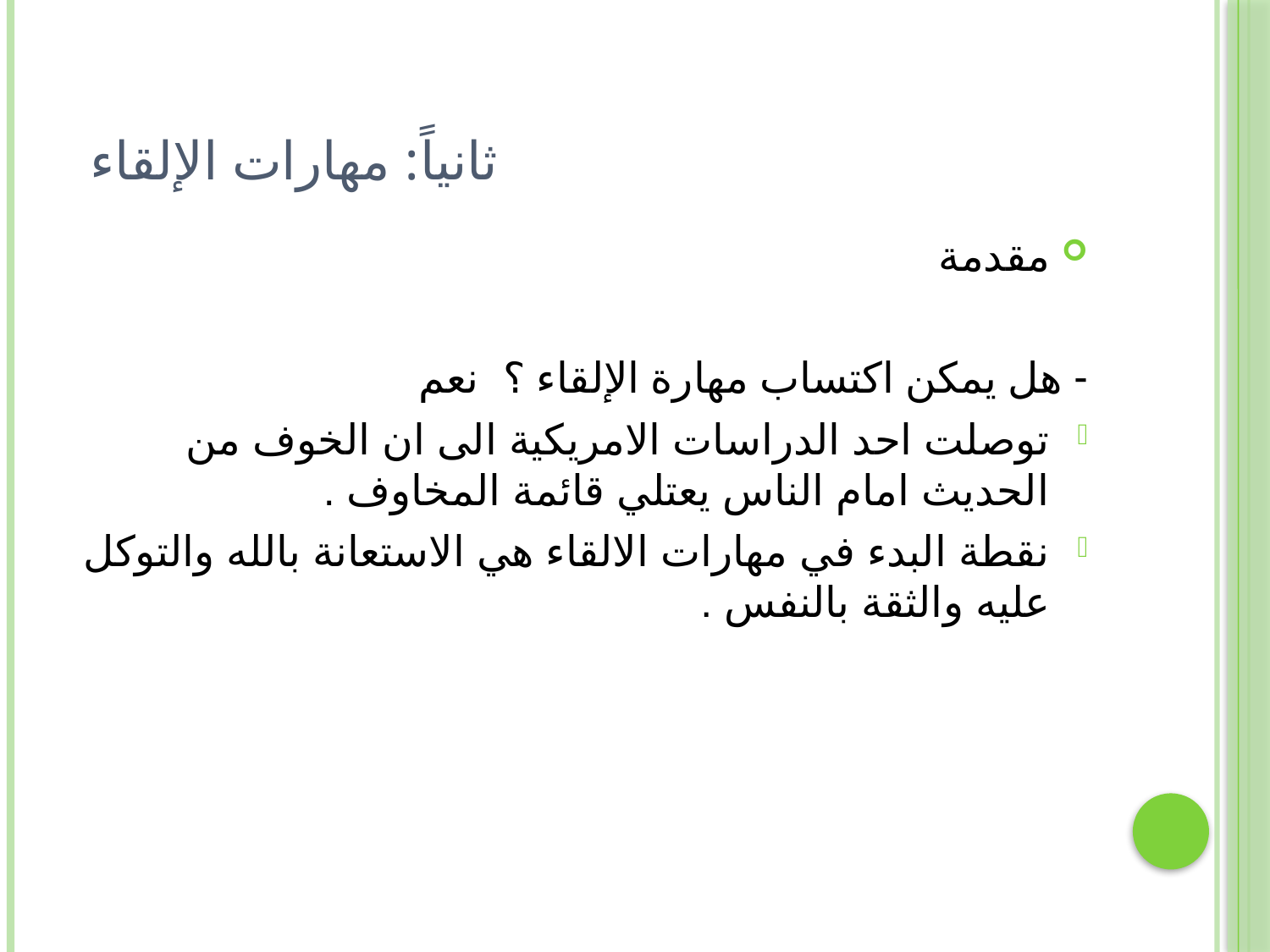

# ثانياً: مهارات الإلقاء
مقدمة

- هل يمكن اكتساب مهارة الإلقاء ؟  نعم
توصلت احد الدراسات الامريكية الى ان الخوف من الحديث امام الناس يعتلي قائمة المخاوف .
نقطة البدء في مهارات الالقاء هي الاستعانة بالله والتوكل عليه والثقة بالنفس .